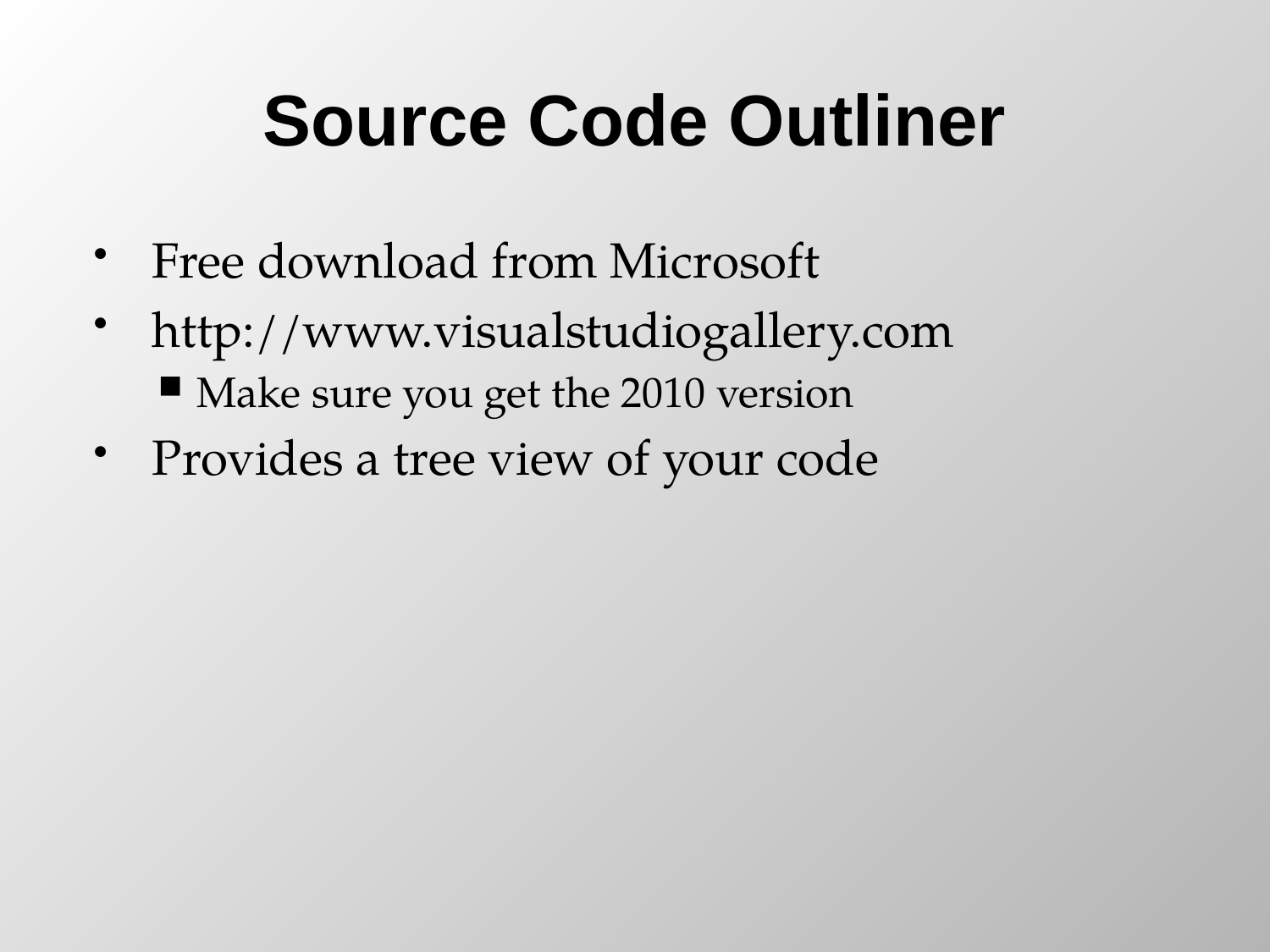

# Source Code Outliner
Free download from Microsoft
http://www.visualstudiogallery.com
Make sure you get the 2010 version
Provides a tree view of your code